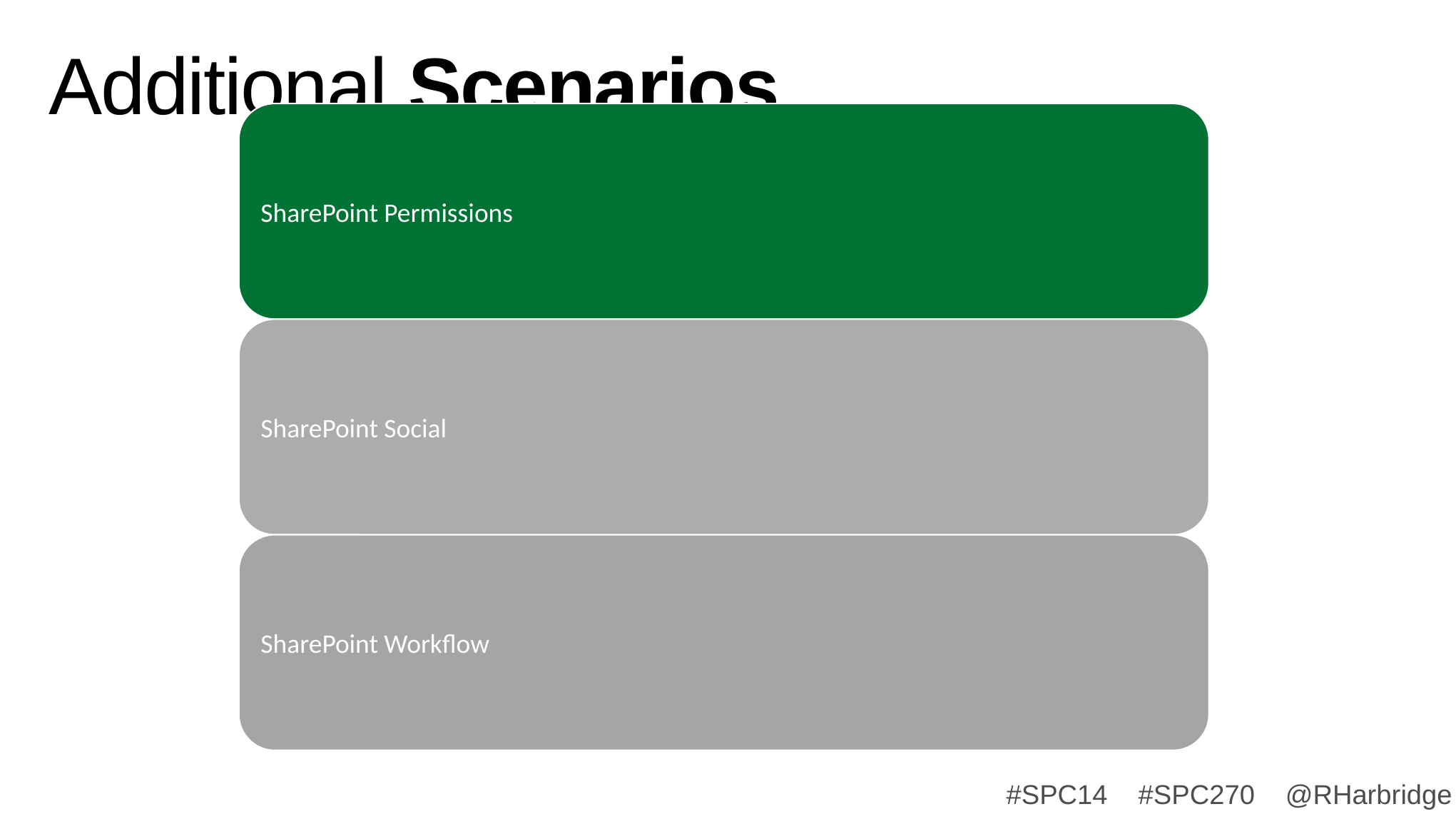

# Additional Scenarios
SharePoint Social
SharePoint Workflow
SharePoint Permissions